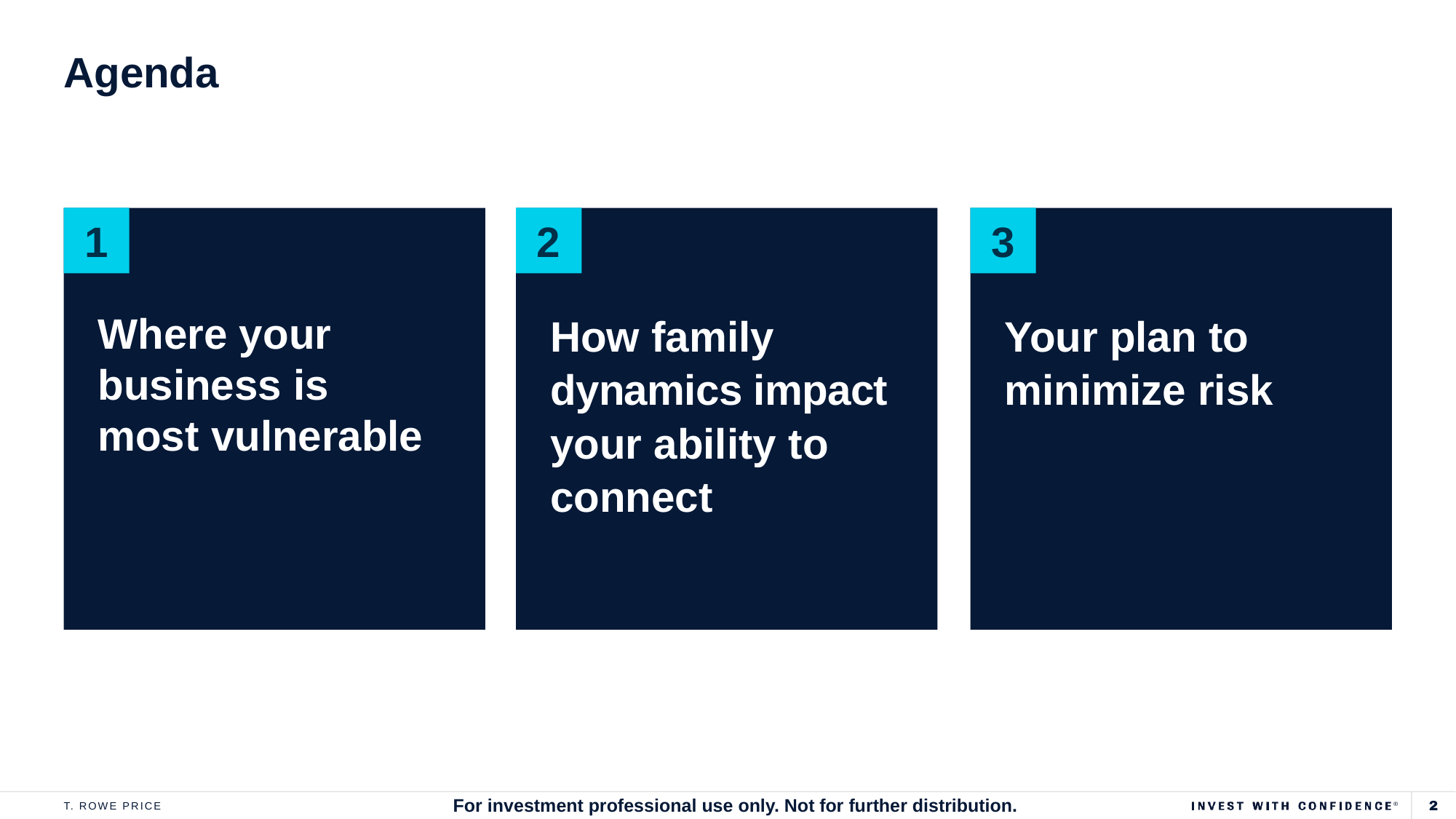

# Agenda

Where your business is
most vulnerable

1
How family dynamics impact your ability to connect
2
Your plan to minimize risk
3

For investment professional use only. Not for further distribution.